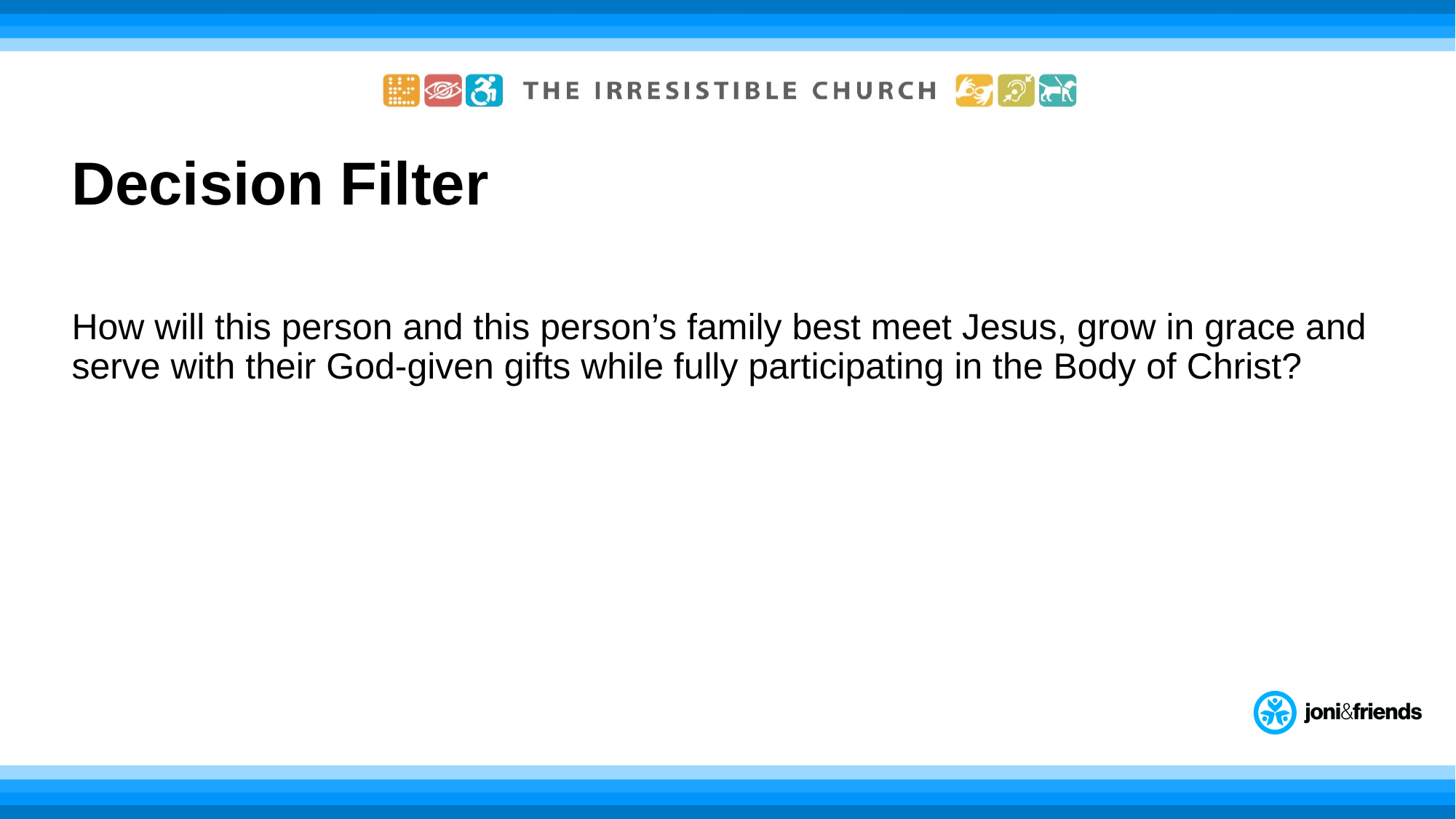

# Decision Filter
How will this person and this person’s family best meet Jesus, grow in grace and serve with their God-given gifts while fully participating in the Body of Christ?